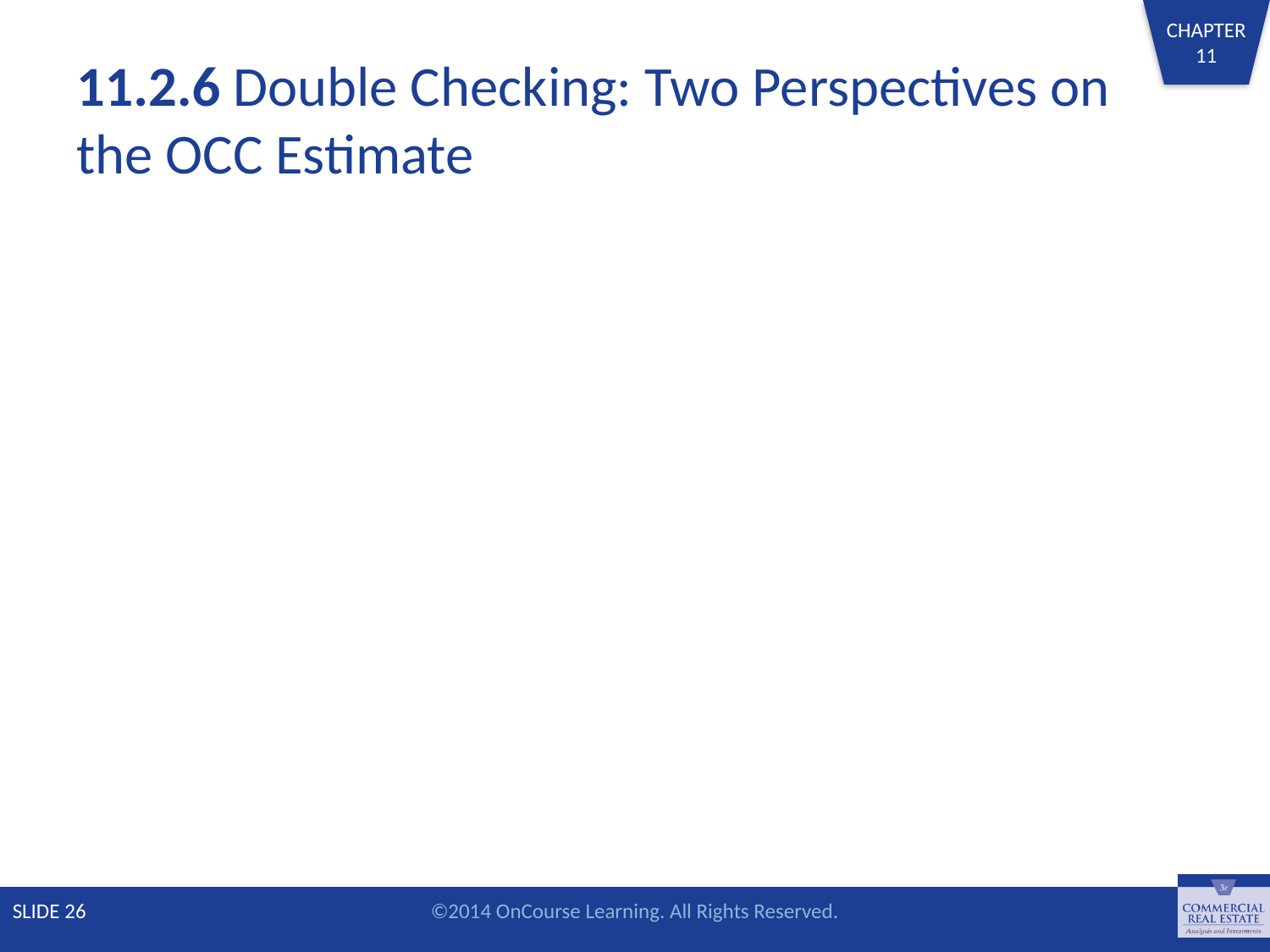

# 11.2.6 Double Checking: Two Perspectives on the OCC Estimate

SLIDE 26